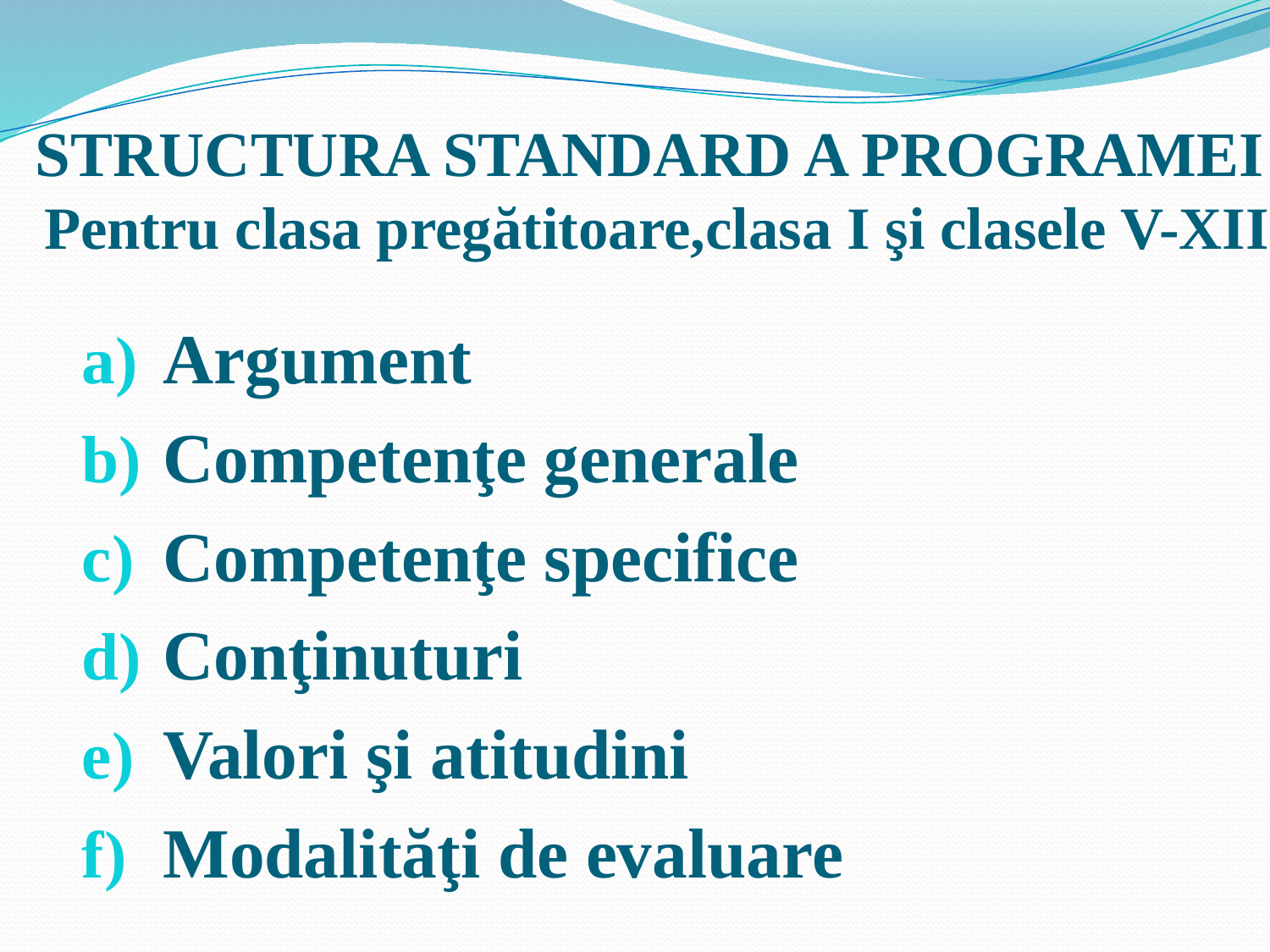

# STRUCTURA STANDARD A PROGRAMEI Pentru clasa pregătitoare,clasa I şi clasele V-XII
 Argument
 Competenţe generale
 Competenţe specifice
 Conţinuturi
 Valori şi atitudini
 Modalităţi de evaluare